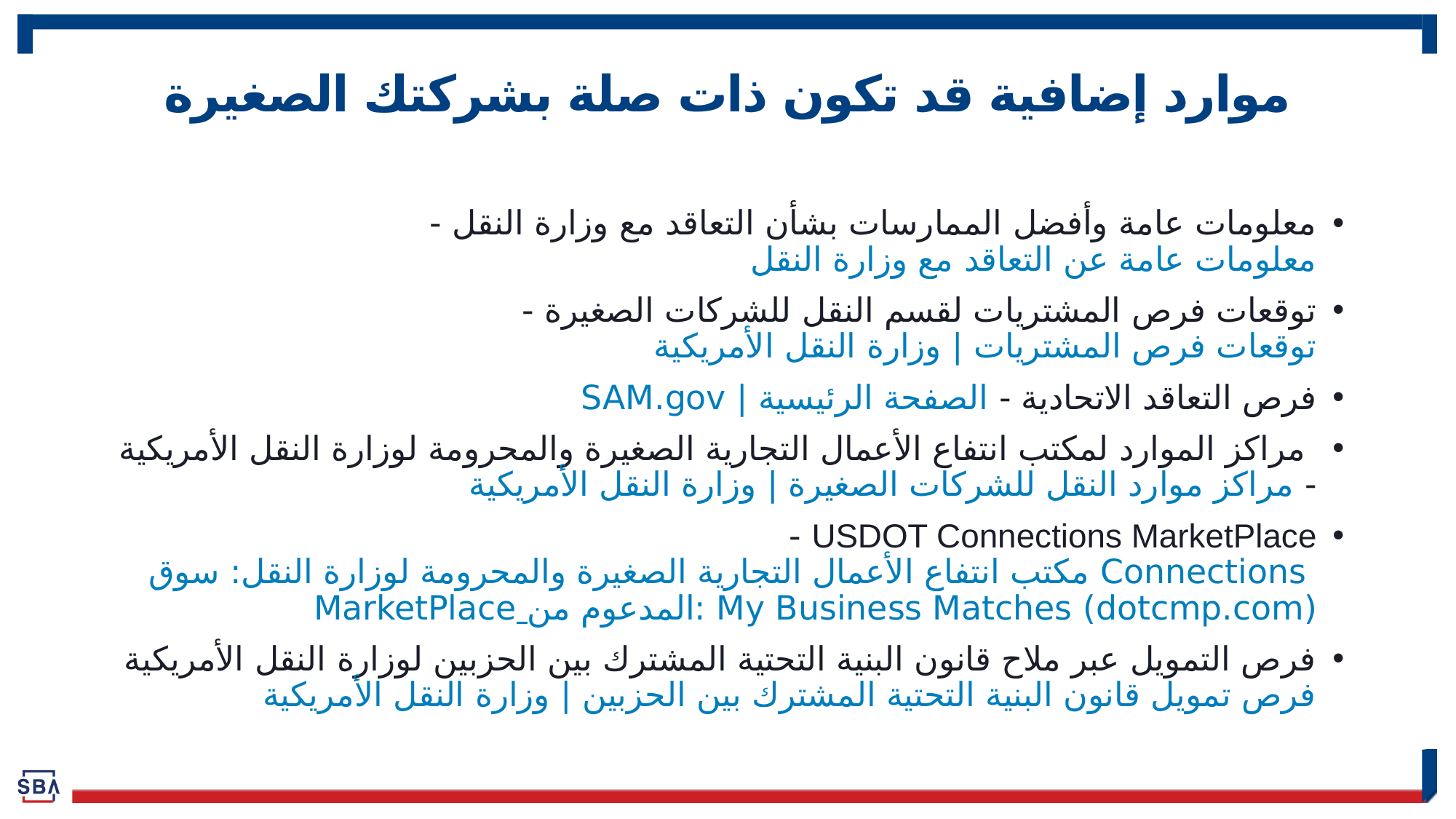

# موارد إضافية قد تكون ذات صلة بشركتك الصغيرة
معلومات عامة وأفضل الممارسات بشأن التعاقد مع وزارة النقل - معلومات عامة عن التعاقد مع وزارة النقل
توقعات فرص المشتريات لقسم النقل للشركات الصغيرة - توقعات فرص المشتريات | وزارة النقل الأمريكية
فرص التعاقد الاتحادية - SAM.gov | الصفحة الرئيسية
 مراكز الموارد لمكتب انتفاع الأعمال التجارية الصغيرة والمحرومة لوزارة النقل الأمريكية - مراكز موارد النقل للشركات الصغيرة | وزارة النقل الأمريكية
USDOT Connections MarketPlace - مكتب انتفاع الأعمال التجارية الصغيرة والمحرومة لوزارة النقل: سوق Connections MarketPlace المدعوم من: My Business Matches (dotcmp.com)
فرص التمويل عبر ملاح قانون البنية التحتية المشترك بين الحزبين لوزارة النقل الأمريكية فرص تمويل قانون البنية التحتية المشترك بين الحزبين | وزارة النقل الأمريكية